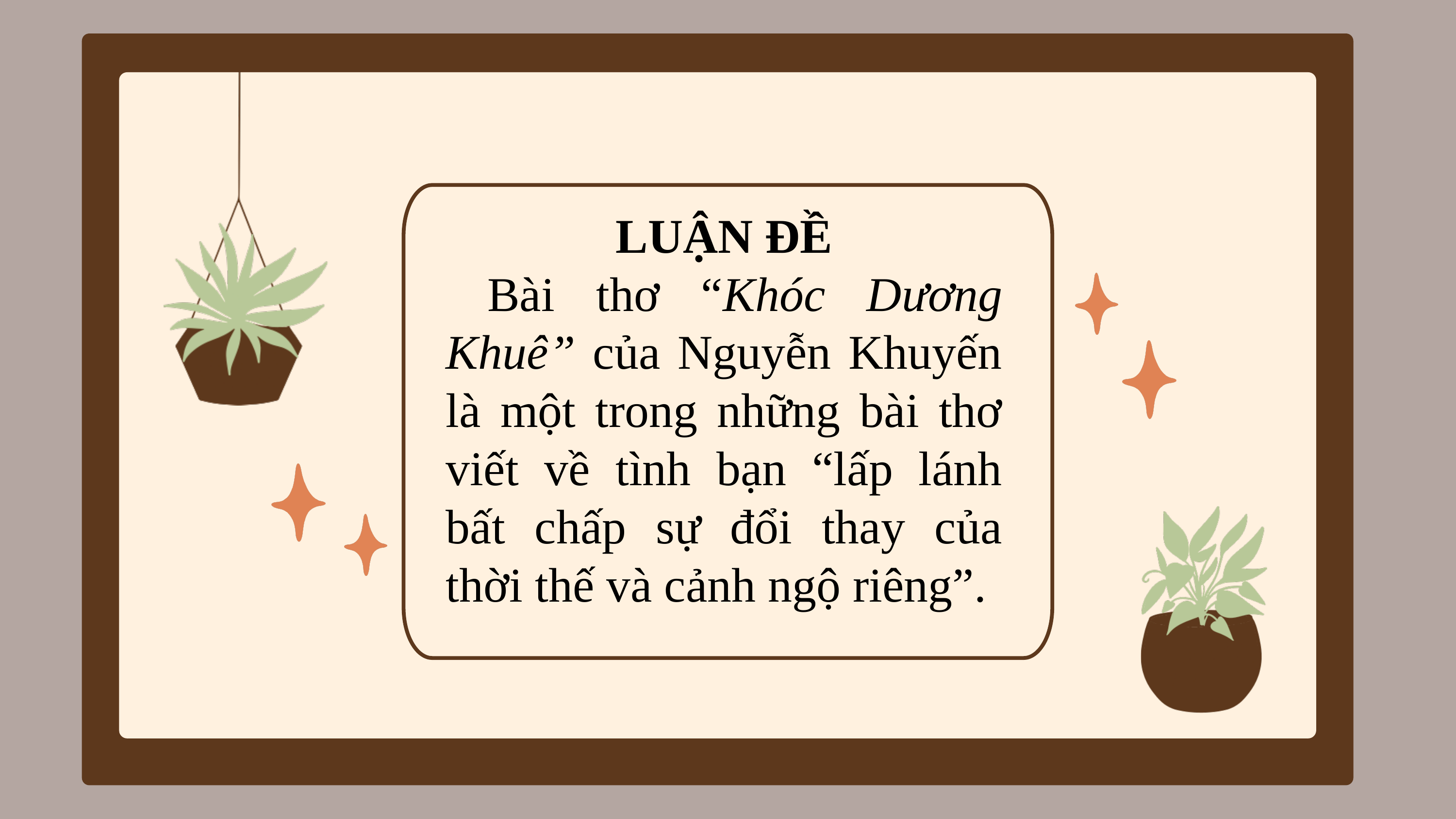

LUẬN ĐỀ
 Bài thơ “Khóc Dương Khuê” của Nguyễn Khuyến là một trong những bài thơ viết về tình bạn “lấp lánh bất chấp sự đổi thay của thời thế và cảnh ngộ riêng”.